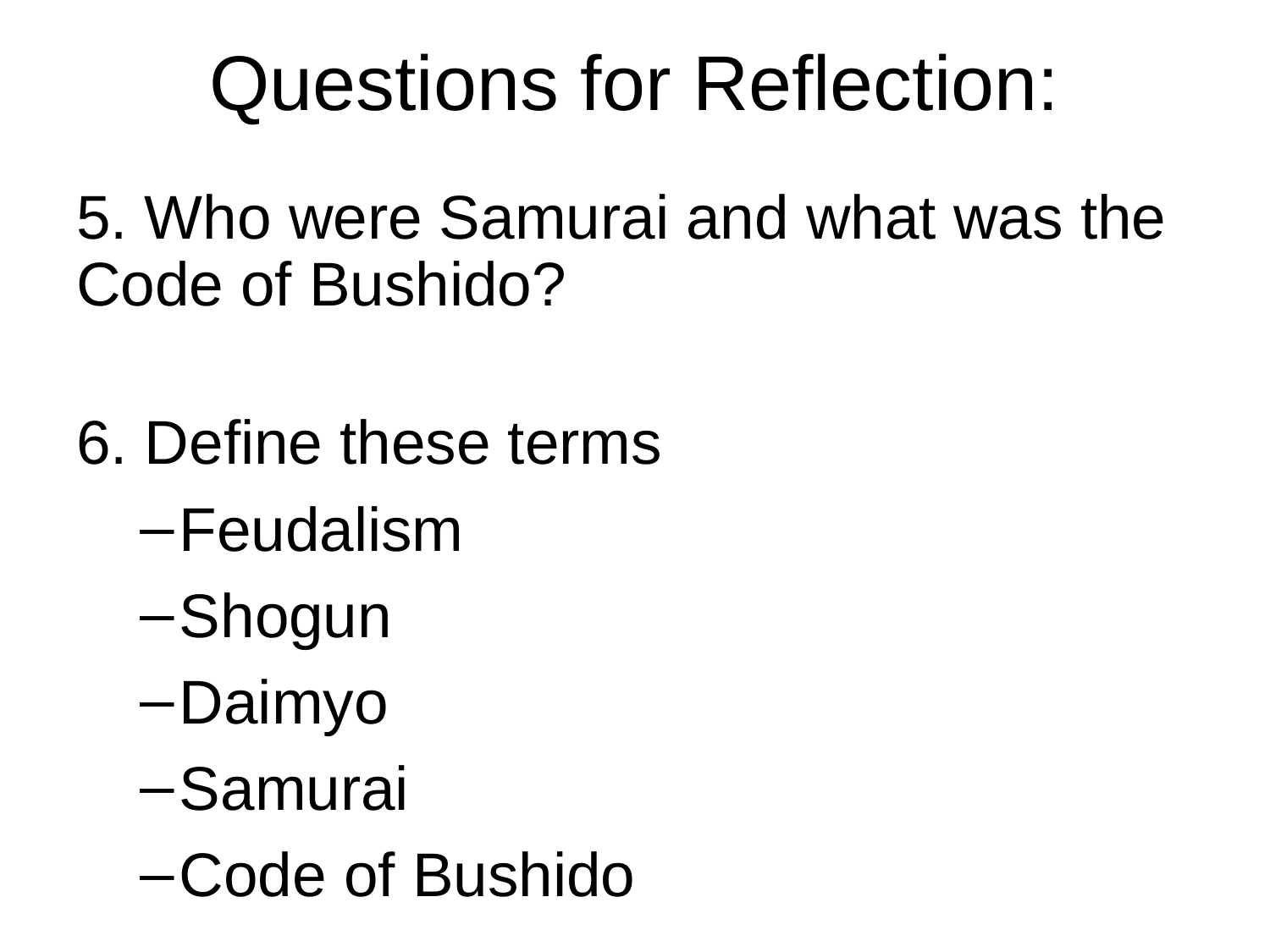

# Questions for Reflection:
5. Who were Samurai and what was the Code of Bushido?

6. Define these terms
Feudalism
Shogun
Daimyo
Samurai
Code of Bushido